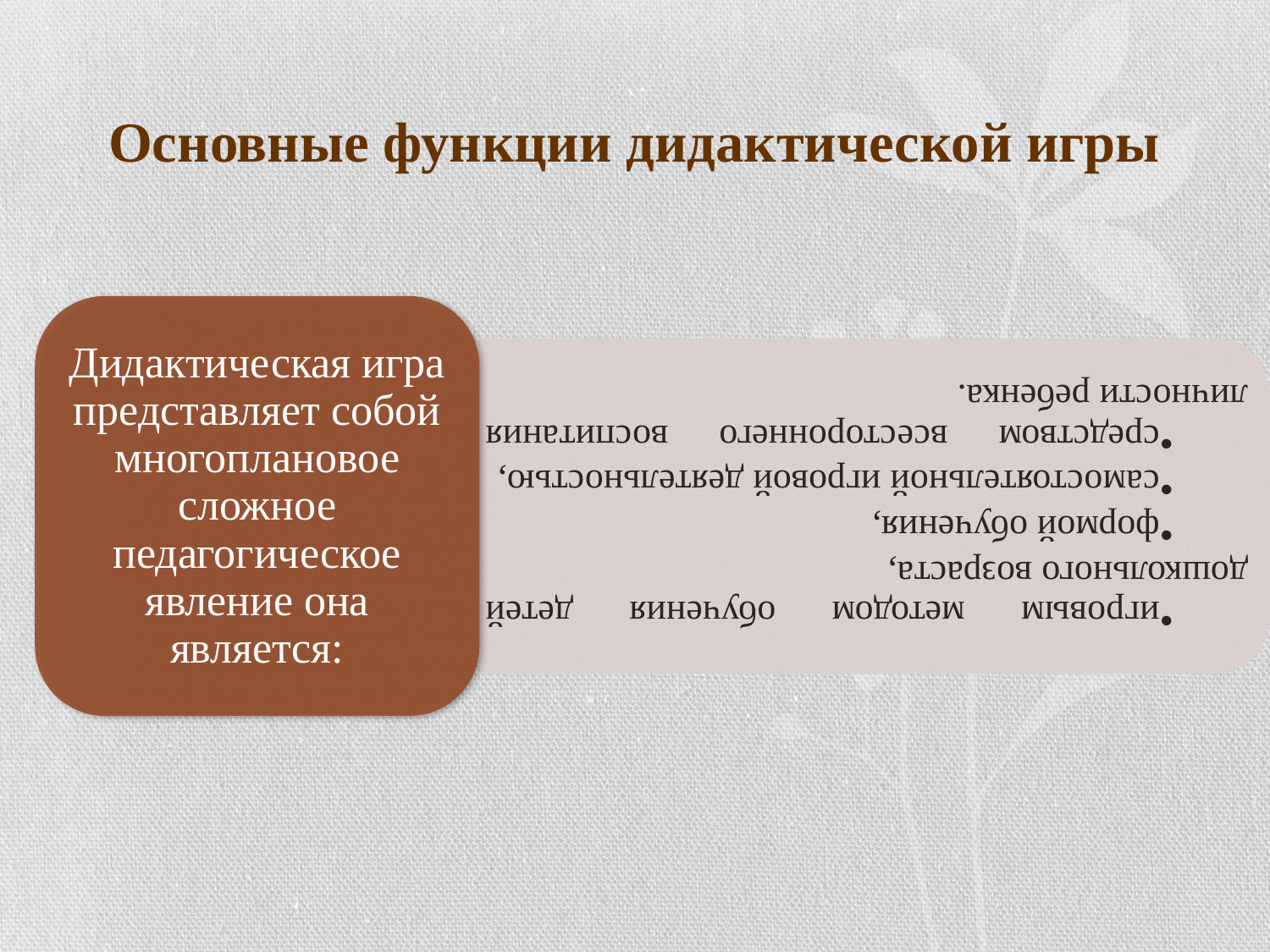

# Основные функции дидактической игры
игровым методом обучения детей дошкольного возраста,
формой обучения,
самостоятельной игровой деятельностью,
средством всестороннего воспитания личности ребенка.
Дидактическая игра представляет собой многоплановое сложное педагогическое явление она является: